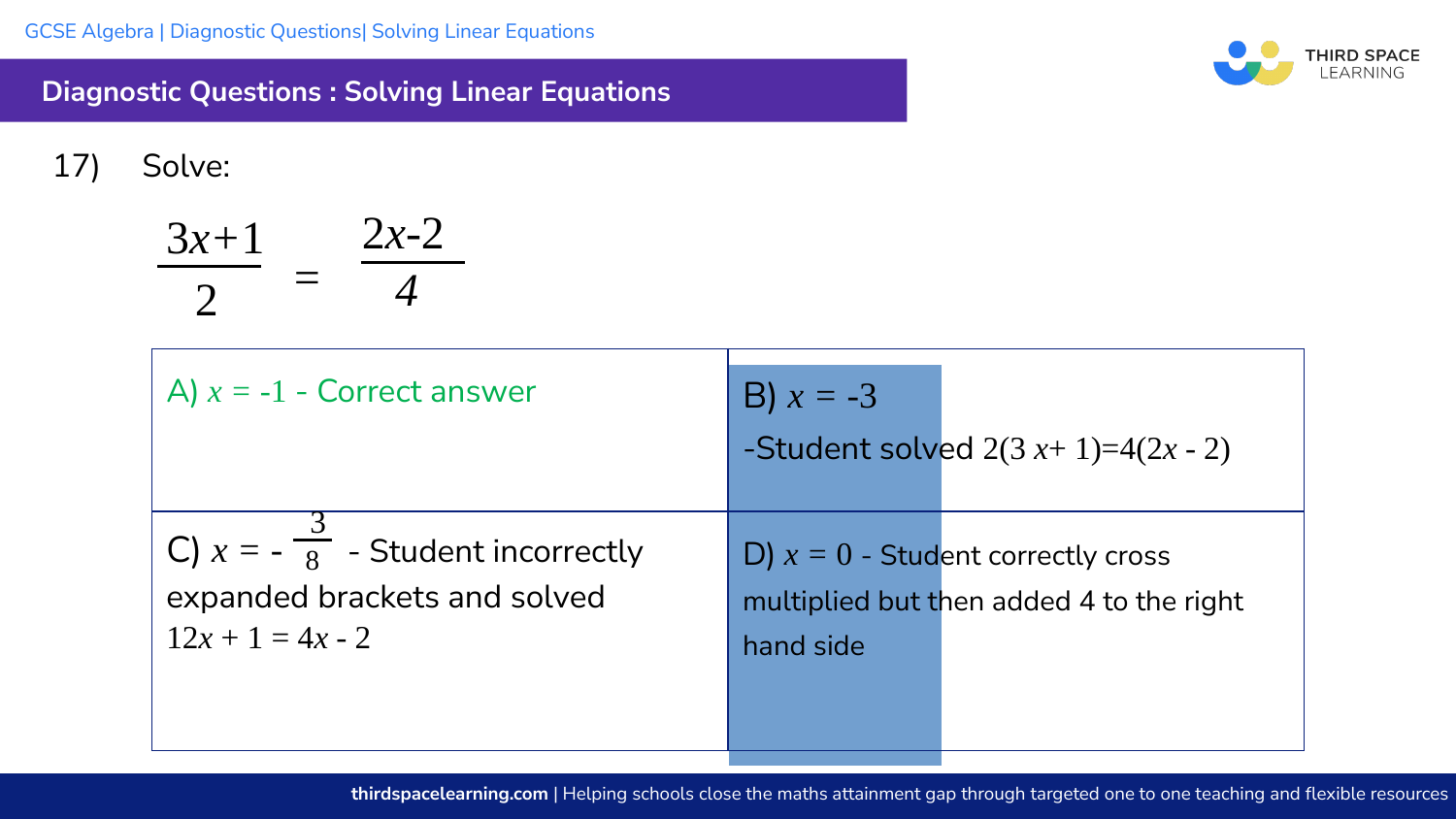

Diagnostic Questions : Solving Linear Equations
| 17) Solve: = |  |  |  |  |
| --- | --- | --- | --- | --- |
|  |  |  |  |  |
2x-2
3x+1
4
2
| A) x = -1 - Correct answer | B) x = -3 -Student solved 2(3 x+ 1)=4(2x - 2) |
| --- | --- |
| C) x = - - Student incorrectly expanded brackets and solved  12x + 1 = 4x - 2 | D) x = 0 - Student correctly cross multiplied but then added 4 to the right hand side |
3
8